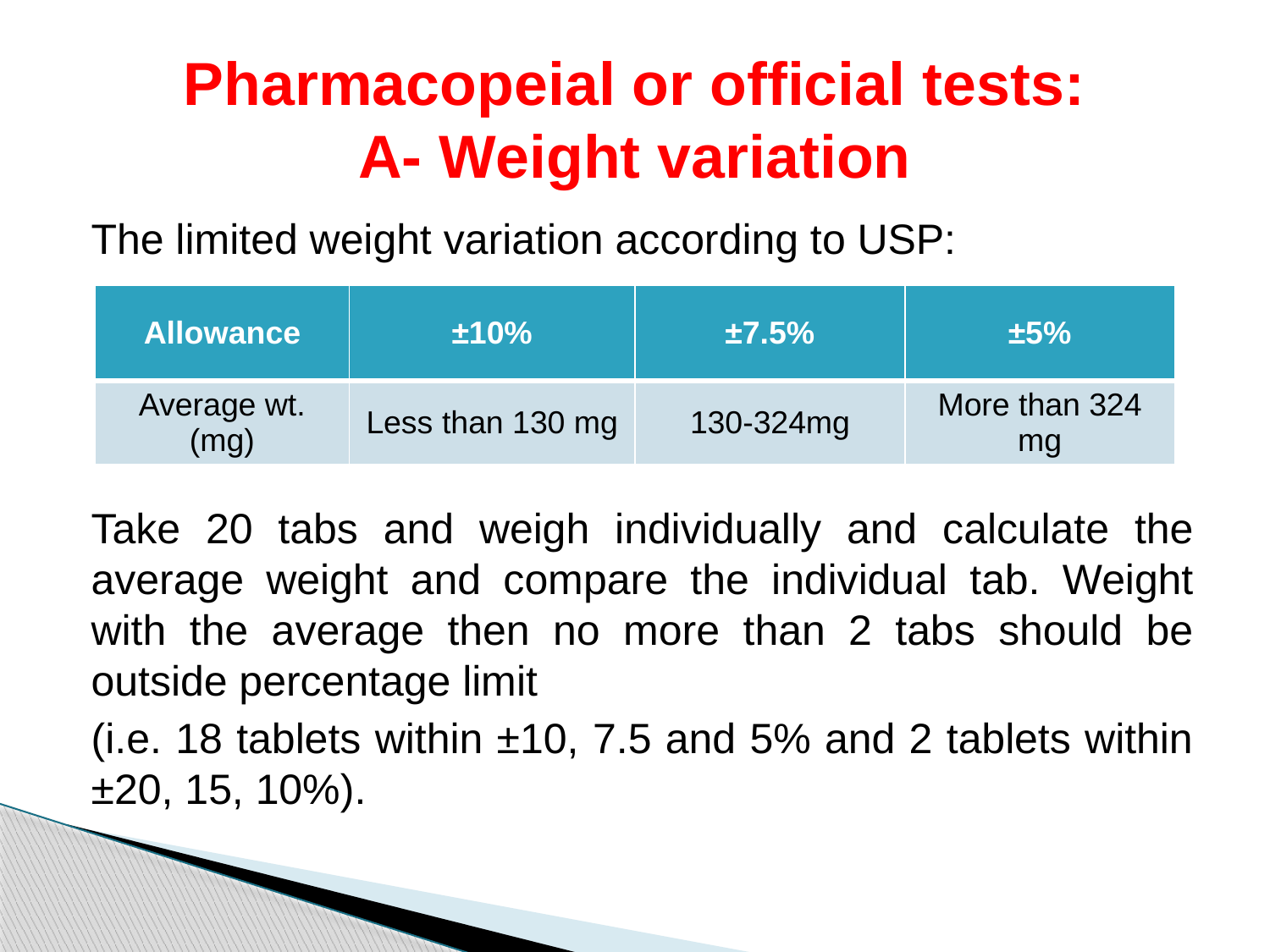

# Pharmacopeial or official tests: A- Weight variation
The limited weight variation according to USP:

Take 20 tabs and weigh individually and calculate the average weight and compare the individual tab. Weight with the average then no more than 2 tabs should be outside percentage limit
(i.e. 18 tablets within ±10, 7.5 and 5% and 2 tablets within ±20, 15, 10%).
| Allowance | ±10% | ±7.5% | ±5% |
| --- | --- | --- | --- |
| Average wt. (mg) | Less than 130 mg | 130-324mg | More than 324 mg |